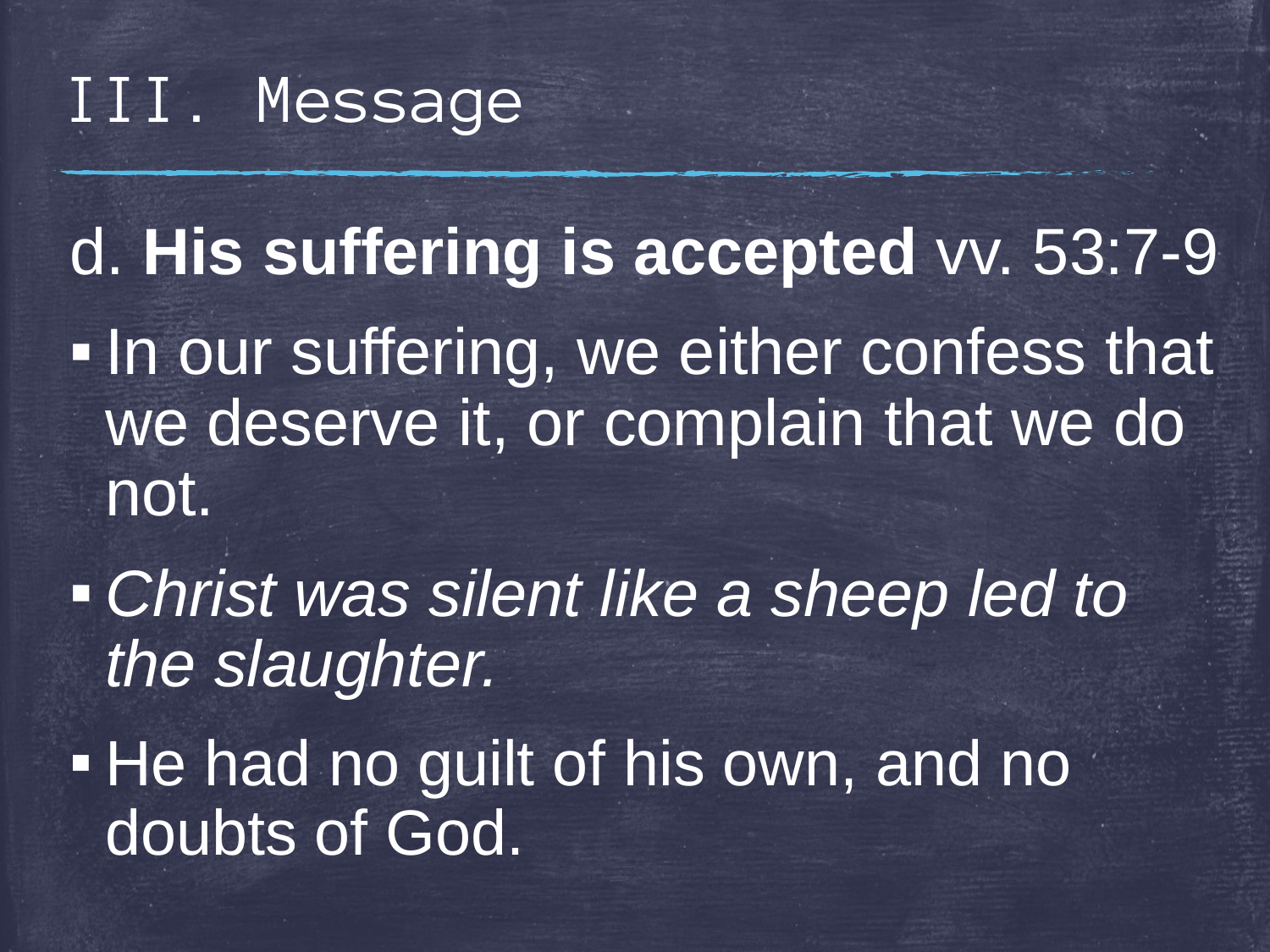

# III. Message
d. His suffering is accepted vv. 53:7-9
In our suffering, we either confess that we deserve it, or complain that we do not.
Christ was silent like a sheep led to the slaughter.
He had no guilt of his own, and no doubts of God.